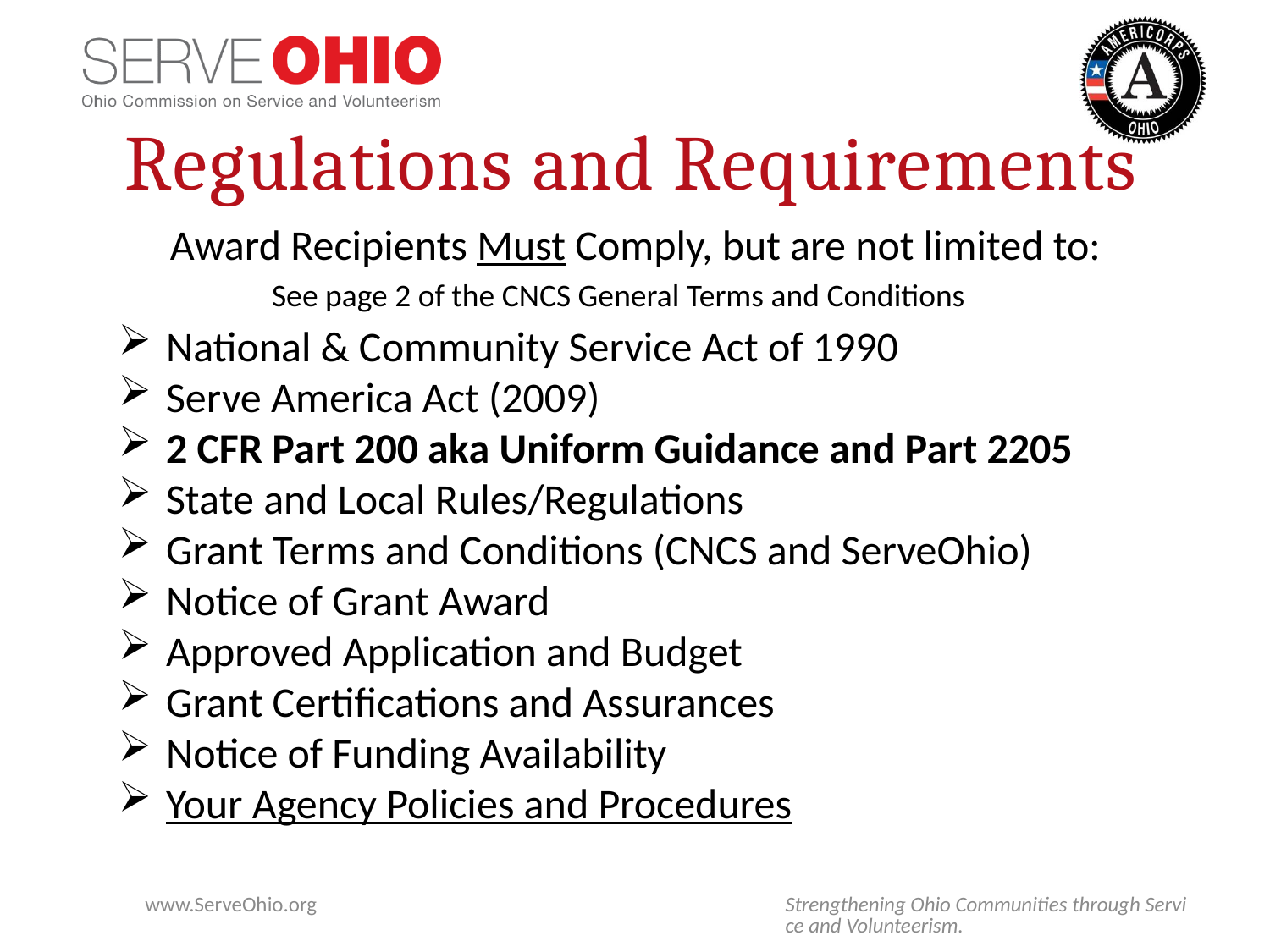

# Regulations and Requirements
Award Recipients Must Comply, but are not limited to:
National & Community Service Act of 1990
Serve America Act (2009)
2 CFR Part 200 aka Uniform Guidance and Part 2205
State and Local Rules/Regulations
Grant Terms and Conditions (CNCS and ServeOhio)
Notice of Grant Award
Approved Application and Budget
Grant Certifications and Assurances
Notice of Funding Availability
Your Agency Policies and Procedures
See page 2 of the CNCS General Terms and Conditions
www.ServeOhio.org
Strengthening Ohio Communities through Service and Volunteerism.